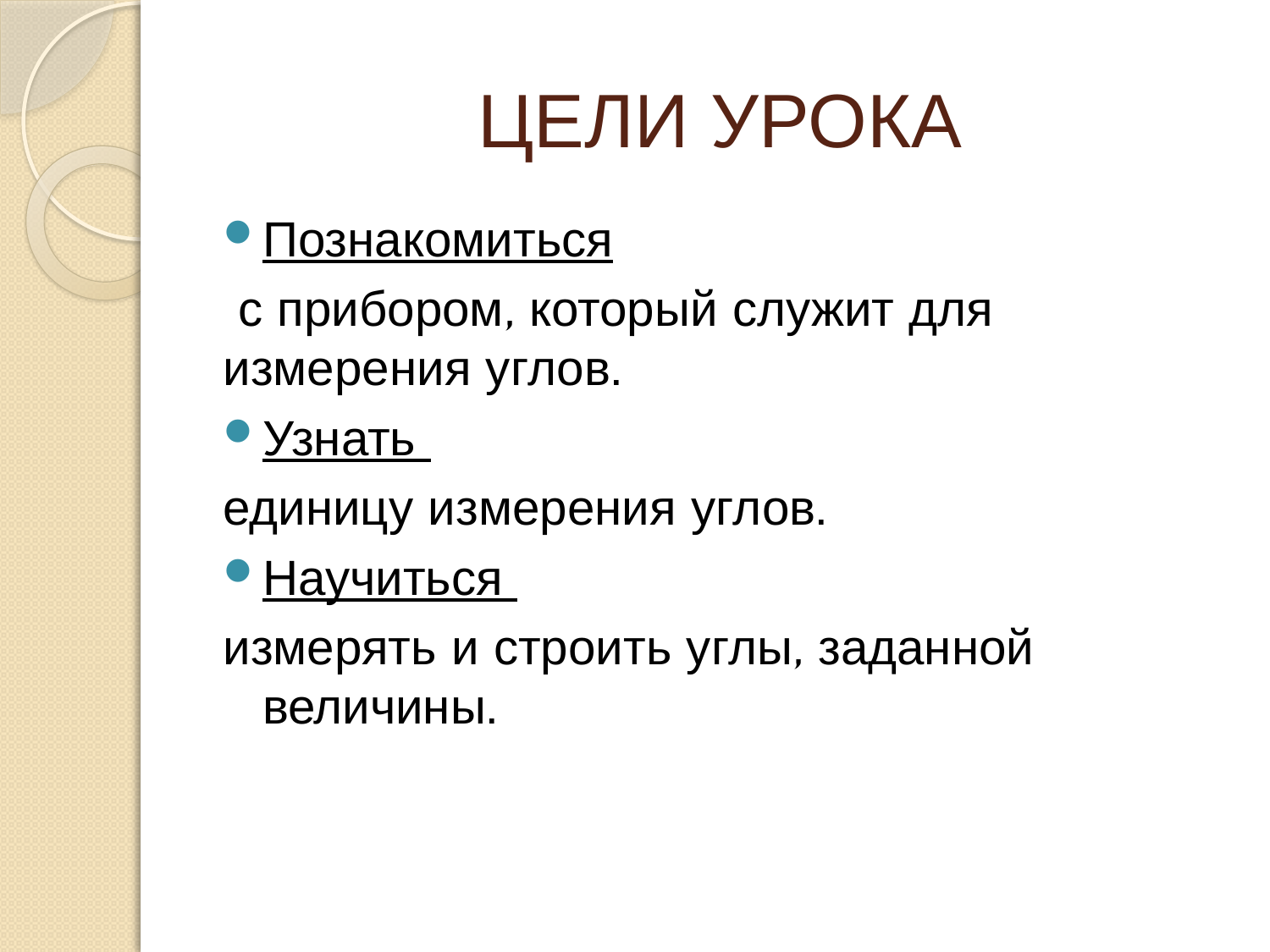

# ЦЕЛИ УРОКА
Познакомиться
 с прибором, который служит для измерения углов.
Узнать
единицу измерения углов.
Научиться
измерять и строить углы, заданной величины.